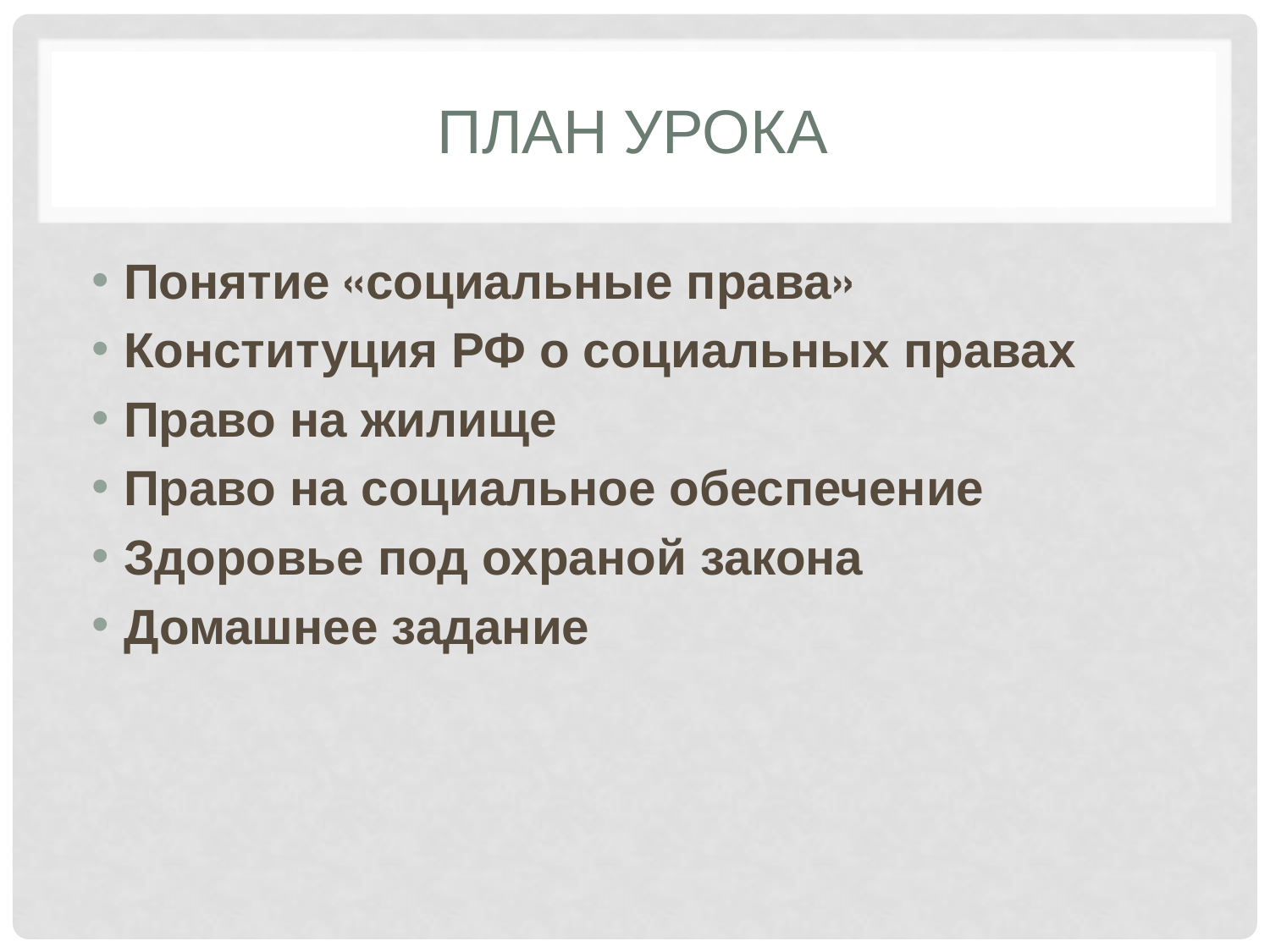

# План урока
Понятие «социальные права»
Конституция РФ о социальных правах
Право на жилище
Право на социальное обеспечение
Здоровье под охраной закона
Домашнее задание